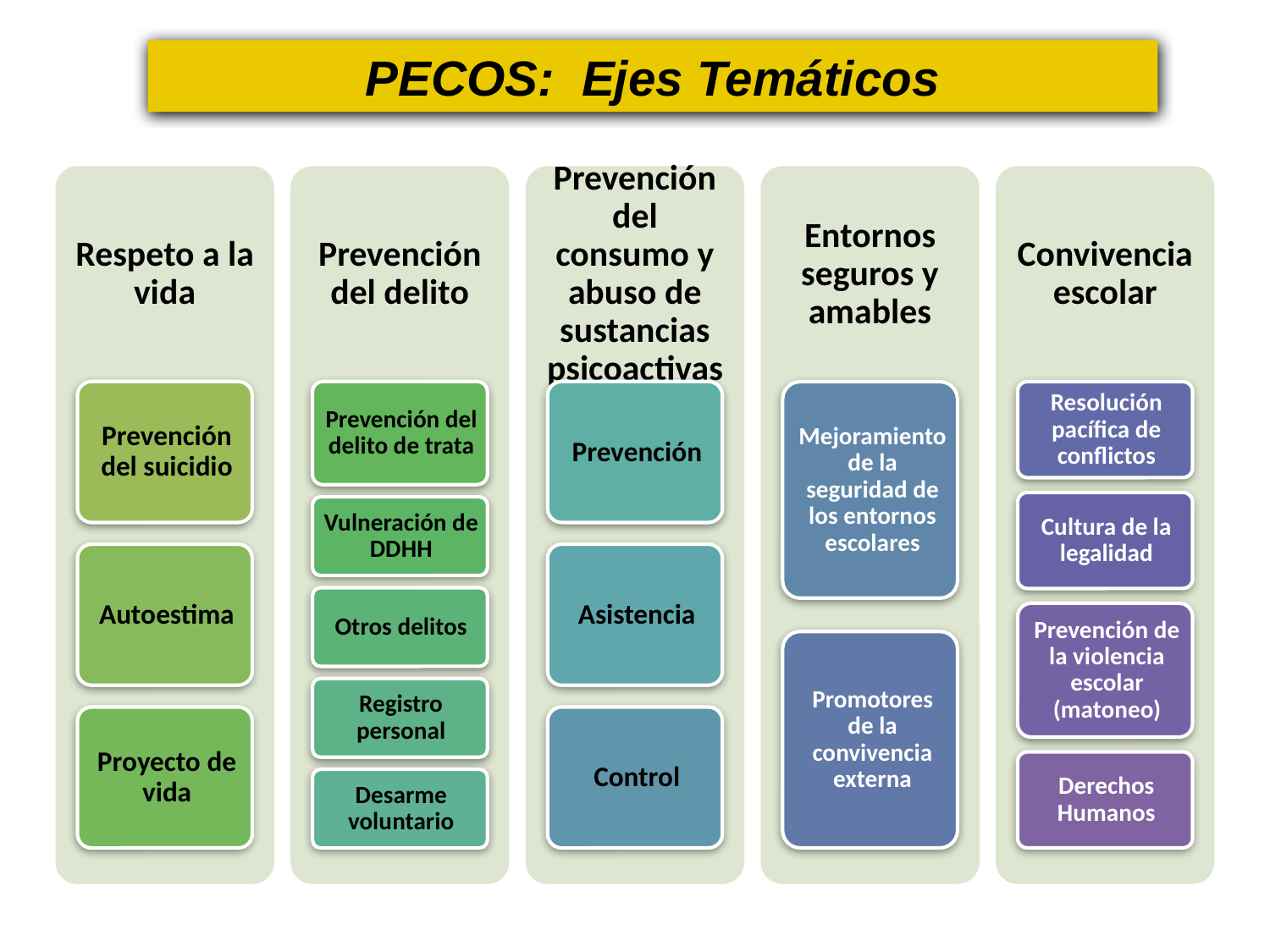

PECOS:  Ejes Temáticos
Respeto a la vida
Prevención del suicidio
Autoestima
Proyecto de vida
Prevención del delito
Prevención del delito de trata
Vulneración de DDHH
Otros delitos
Registro personal
Desarme voluntario
Prevención del consumo y abuso de sustancias psicoactivas
Prevención
Asistencia
Control
Entornos seguros y amables
Mejoramiento de la seguridad de los entornos escolares
Promotores de la convivencia externa
Convivencia escolar
Resolución pacífica de conflictos
Cultura de la legalidad
Prevención de la violencia escolar (matoneo)
Derechos Humanos